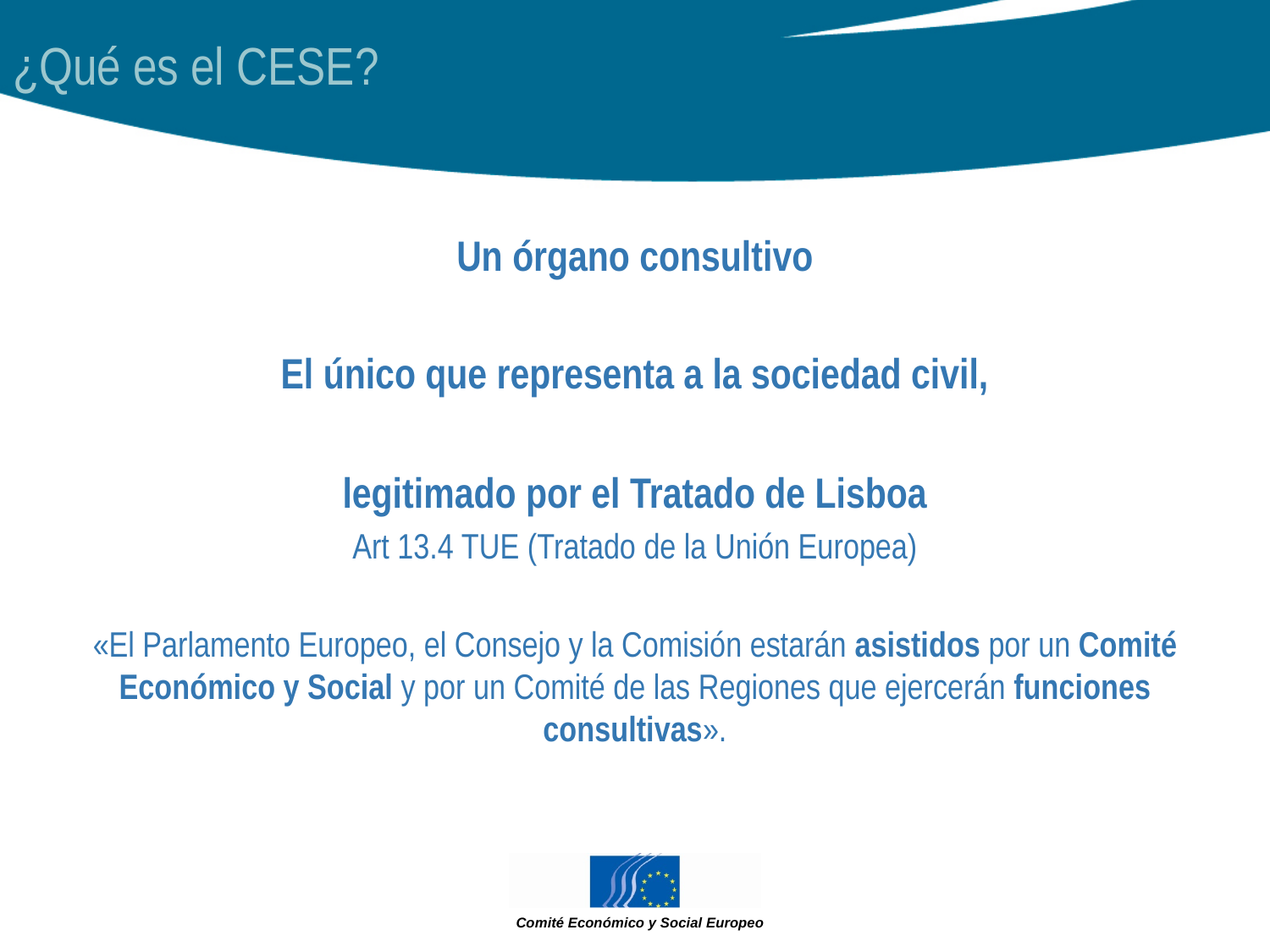

# ¿Qué es el CESE?
Un órgano consultivo

El único que representa a la sociedad civil,

legitimado por el Tratado de Lisboa
Art 13.4 TUE (Tratado de la Unión Europea)

«El Parlamento Europeo, el Consejo y la Comisión estarán asistidos por un Comité Económico y Social y por un Comité de las Regiones que ejercerán funciones consultivas».

Comité Económico y Social Europeo
Comité Económico y Social Europeo